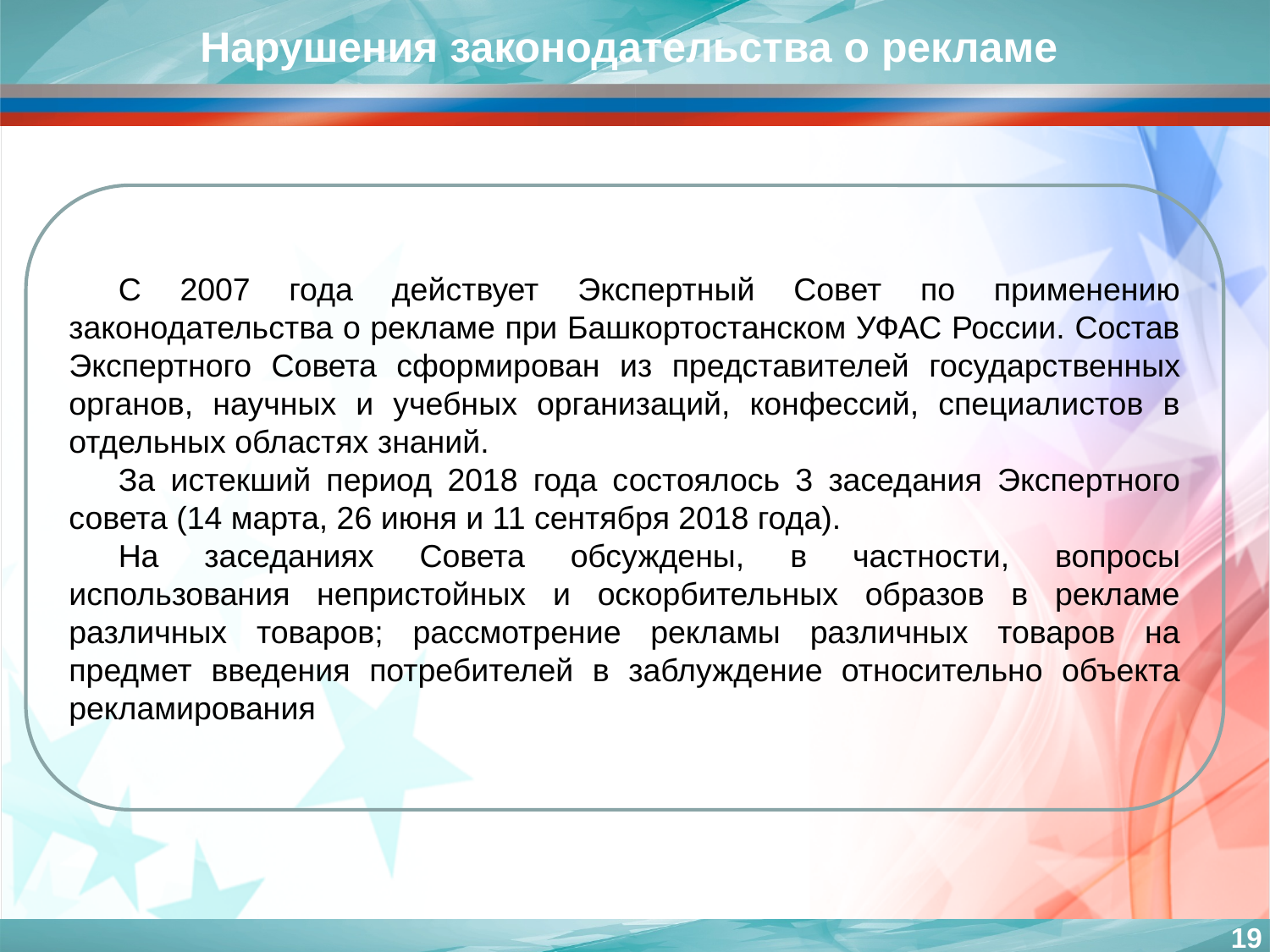

Нарушения законодательства о рекламе
С 2007 года действует Экспертный Совет по применению законодательства о рекламе при Башкортостанском УФАС России. Состав Экспертного Совета сформирован из представителей государственных органов, научных и учебных организаций, конфессий, специалистов в отдельных областях знаний.
За истекший период 2018 года состоялось 3 заседания Экспертного совета (14 марта, 26 июня и 11 сентября 2018 года).
На заседаниях Совета обсуждены, в частности, вопросы использования непристойных и оскорбительных образов в рекламе различных товаров; рассмотрение рекламы различных товаров на предмет введения потребителей в заблуждение относительно объекта рекламирования
19